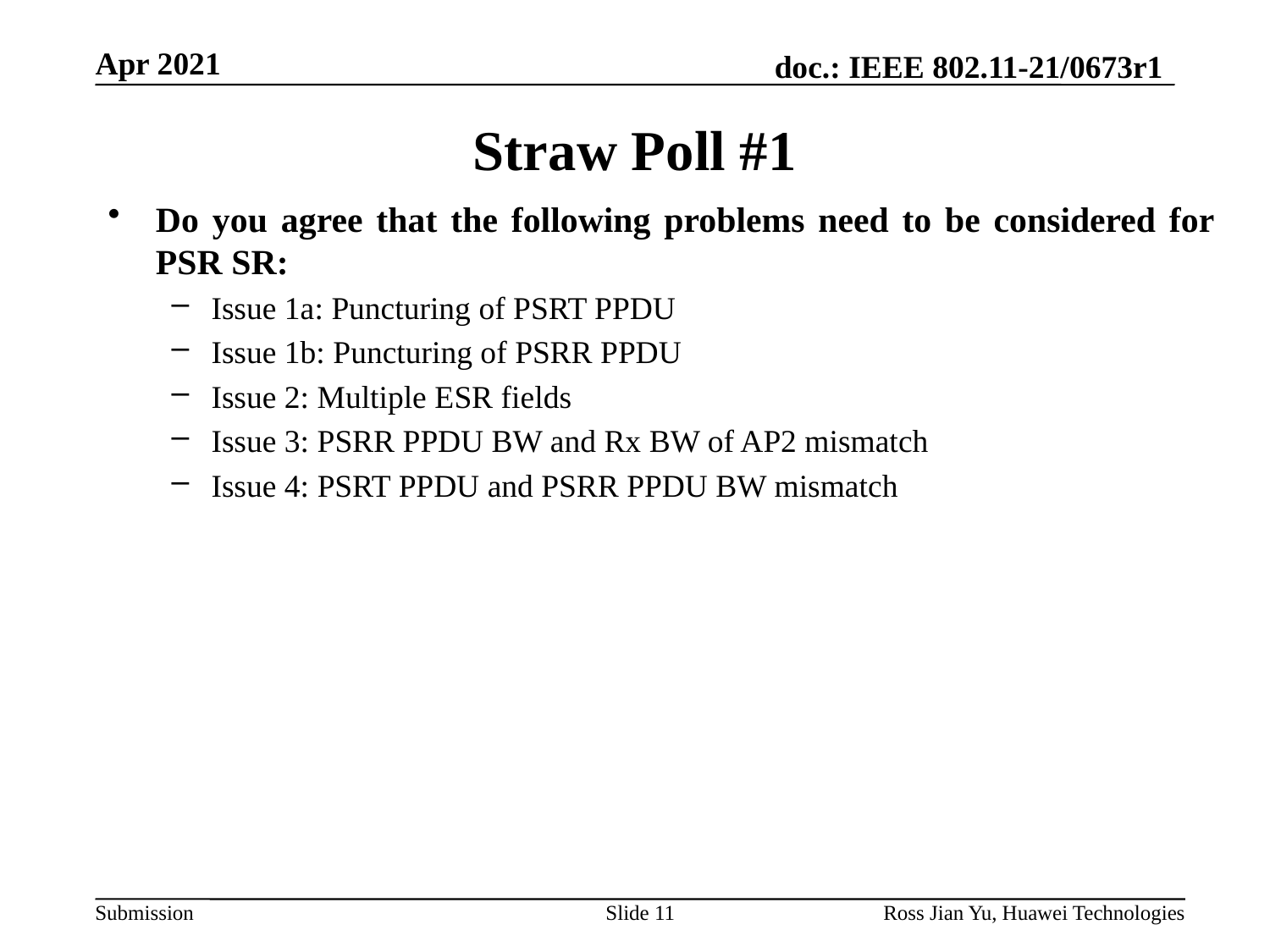

# Straw Poll #1
Do you agree that the following problems need to be considered for PSR SR:
Issue 1a: Puncturing of PSRT PPDU
Issue 1b: Puncturing of PSRR PPDU
Issue 2: Multiple ESR fields
Issue 3: PSRR PPDU BW and Rx BW of AP2 mismatch
Issue 4: PSRT PPDU and PSRR PPDU BW mismatch

Slide 11